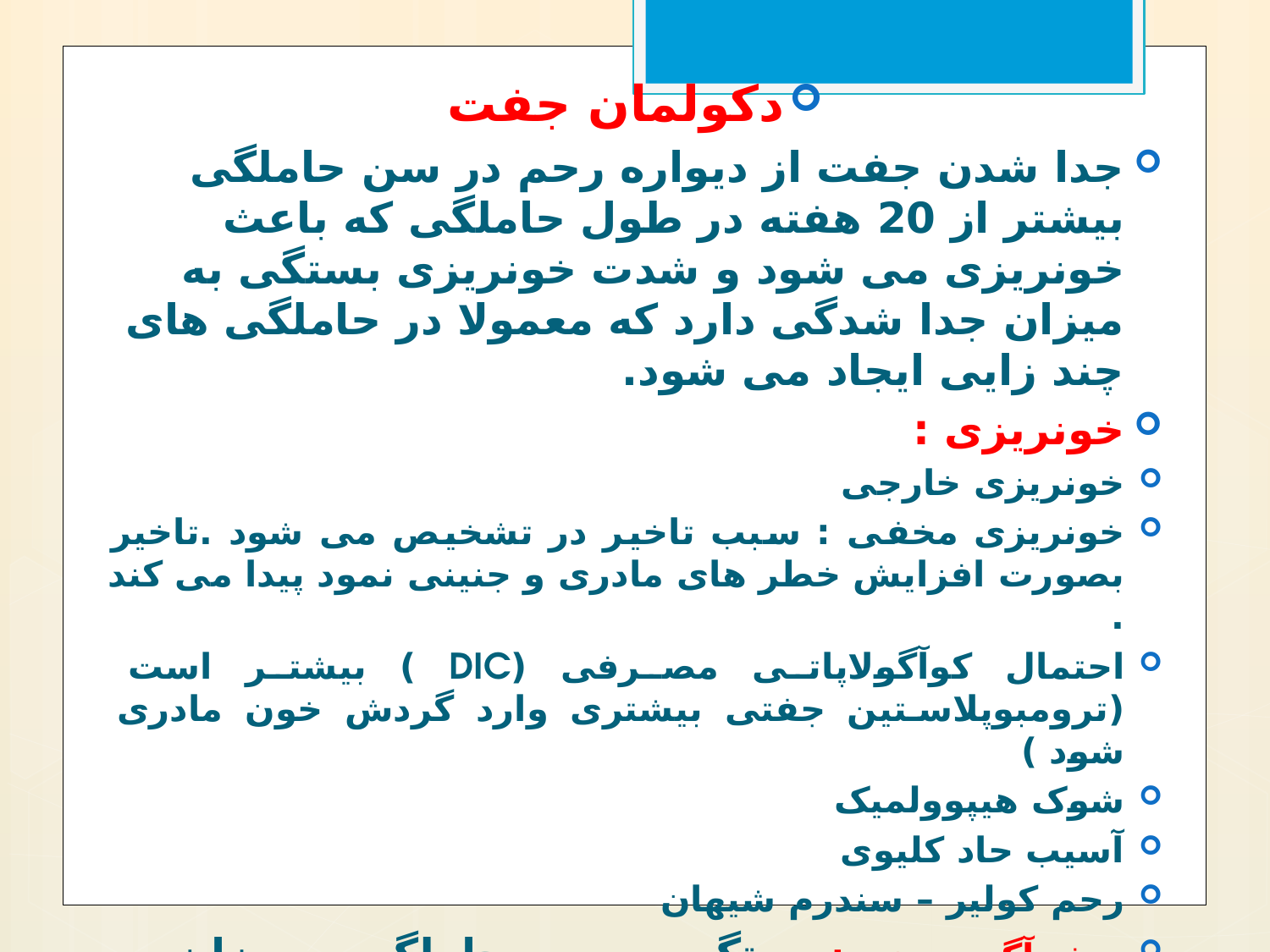

دکولمان جفت
جدا شدن جفت از دیواره رحم در سن حاملگی بیشتر از 20 هفته در طول حاملگی که باعث خونریزی می شود و شدت خونریزی بستگی به میزان جدا شدگی دارد که معمولا در حاملگی های چند زایی ایجاد می شود.
خونریزی :
خونریزی خارجی
خونریزی مخفی : سبب تاخیر در تشخیص می شود .تاخیر بصورت افزایش خطر های مادری و جنینی نمود پیدا می کند .
احتمال کوآگولاپاتی مصرفی (DIC ) بیشتر است (ترومبوپلاستین جفتی بیشتری وارد گردش خون مادری شود )
شوک هیپوولمیک
آسیب حاد کلیوی
رحم کولیر – سندرم شیهان
پیش آگهی جنین: بستگی به سن حاملگی و میزان خونی که از دست داده است دارد.